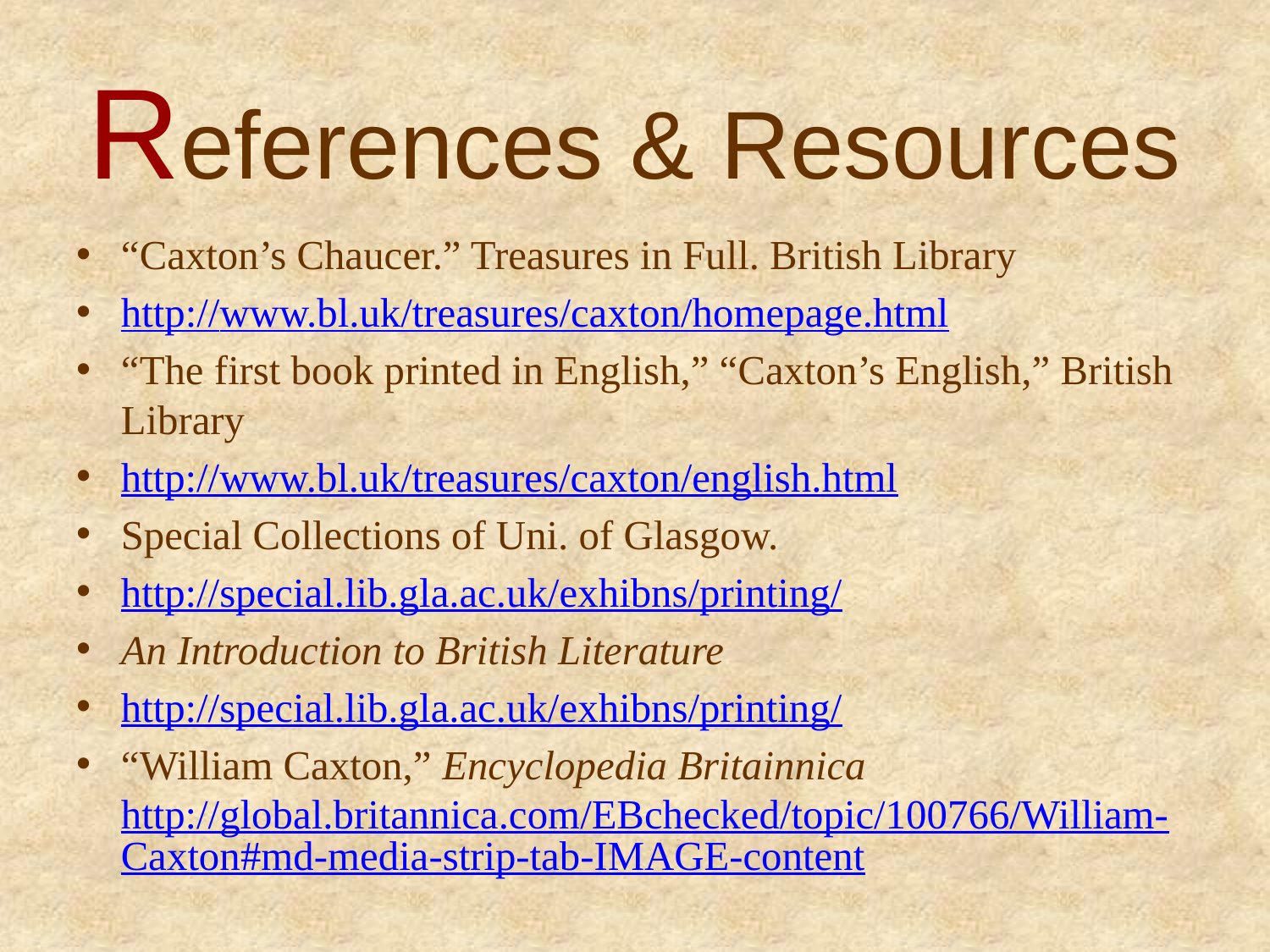

# References & Resources
“Caxton’s Chaucer.” Treasures in Full. British Library
http://www.bl.uk/treasures/caxton/homepage.html
“The first book printed in English,” “Caxton’s English,” British Library
http://www.bl.uk/treasures/caxton/english.html
Special Collections of Uni. of Glasgow.
http://special.lib.gla.ac.uk/exhibns/printing/
An Introduction to British Literature
http://special.lib.gla.ac.uk/exhibns/printing/
“William Caxton,” Encyclopedia Britainnica http://global.britannica.com/EBchecked/topic/100766/William-Caxton#md-media-strip-tab-IMAGE-content